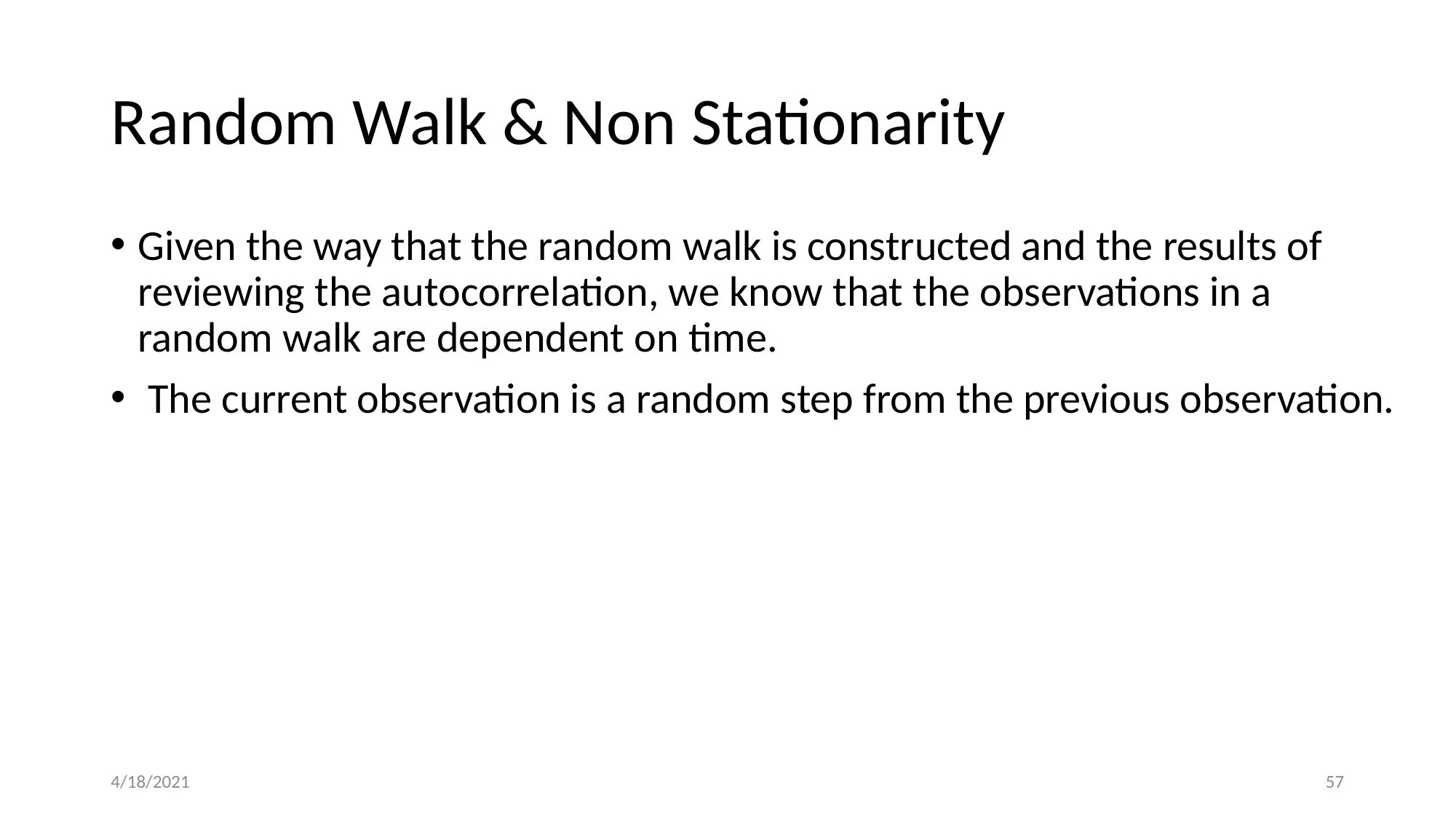

# Random Walk & Non Stationarity
Given the way that the random walk is constructed and the results of reviewing the autocorrelation, we know that the observations in a random walk are dependent on time.
 The current observation is a random step from the previous observation.
4/18/2021
57